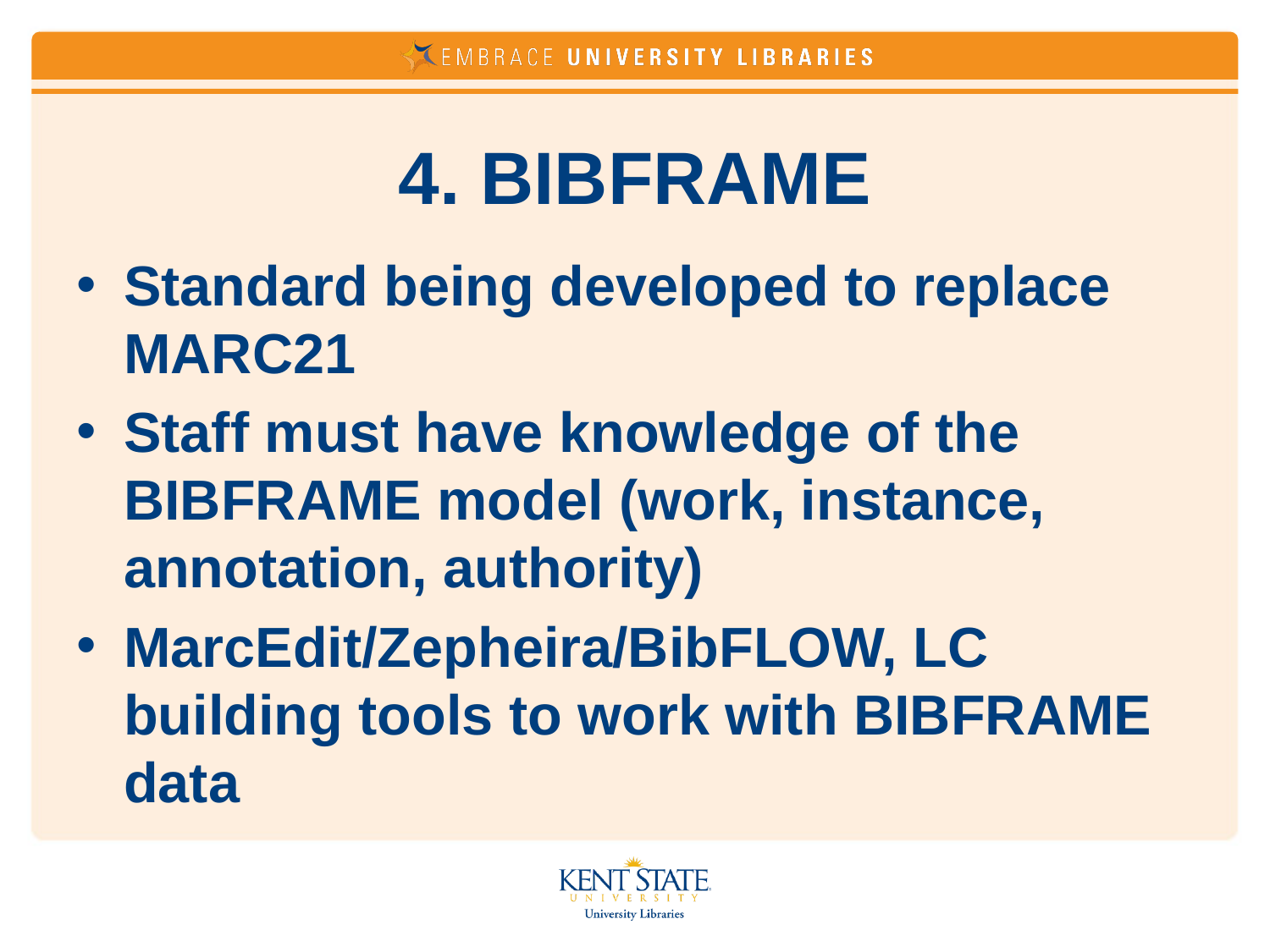

# 4. BIBFRAME
Standard being developed to replace MARC21
Staff must have knowledge of the BIBFRAME model (work, instance, annotation, authority)
MarcEdit/Zepheira/BibFLOW, LC building tools to work with BIBFRAME data